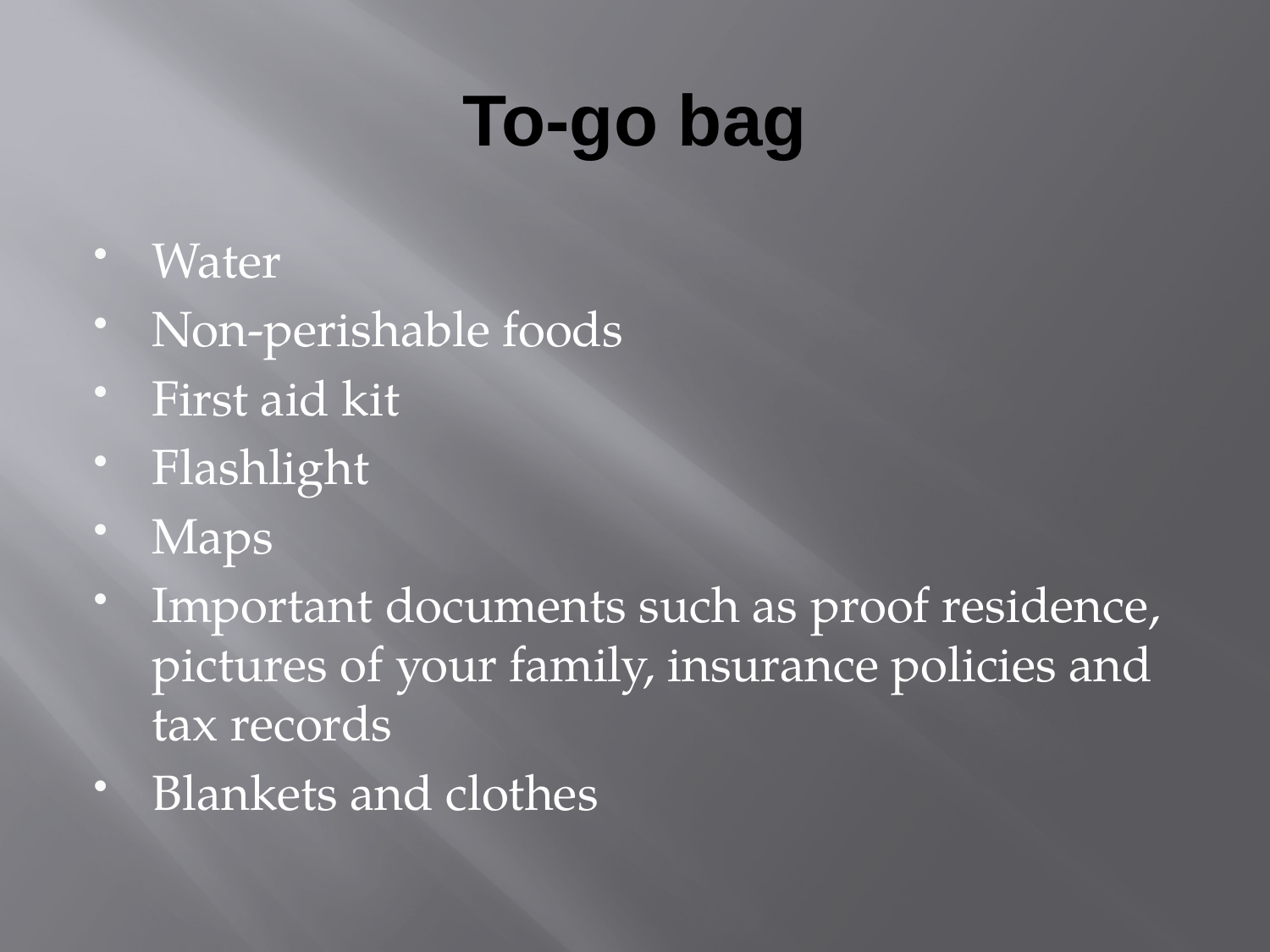

# To-go bag
Water
Non-perishable foods
First aid kit
Flashlight
Maps
Important documents such as proof residence, pictures of your family, insurance policies and tax records
Blankets and clothes